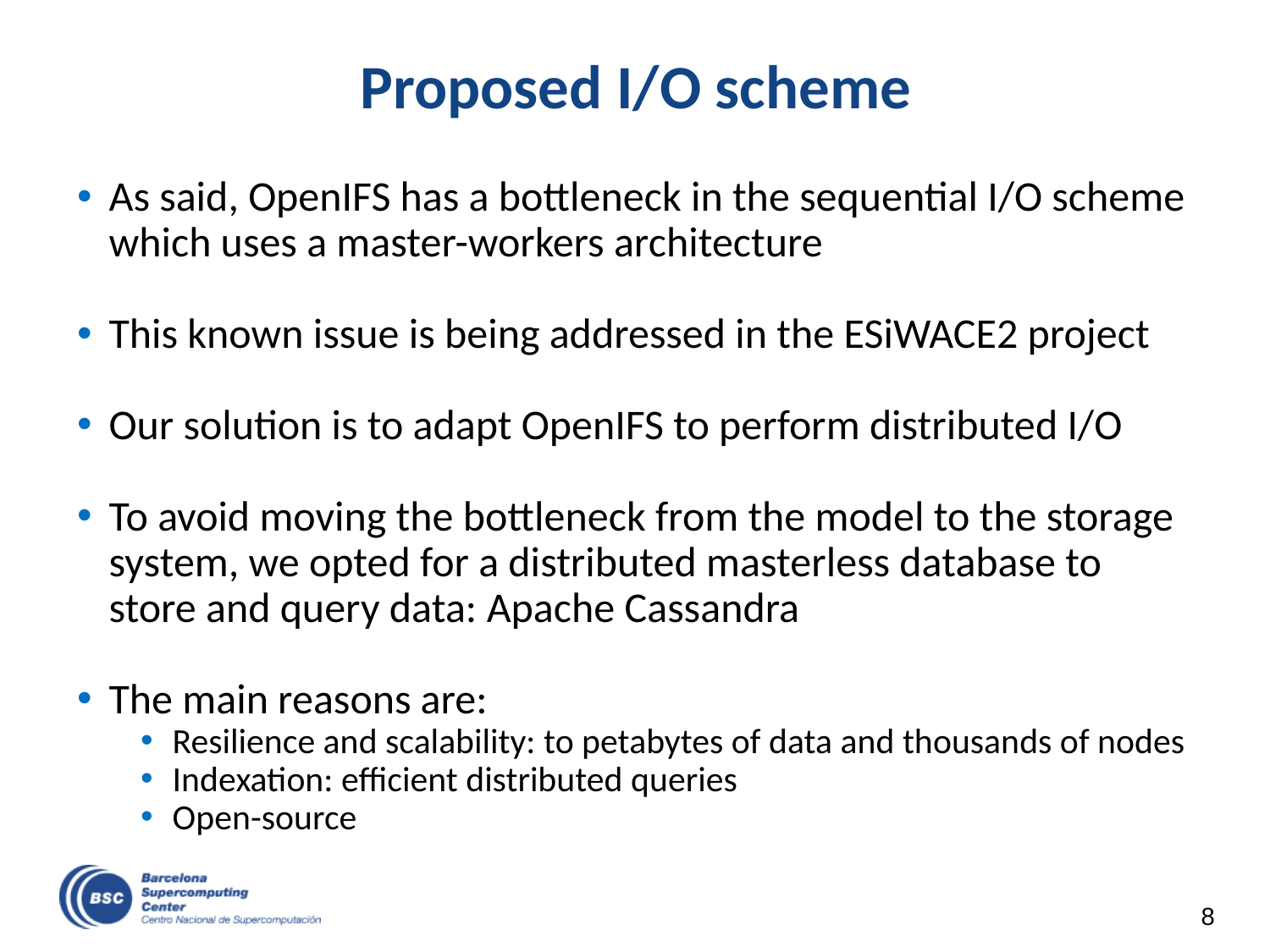

# Proposed I/O scheme
As said, OpenIFS has a bottleneck in the sequential I/O scheme which uses a master-workers architecture

This known issue is being addressed in the ESiWACE2 project

Our solution is to adapt OpenIFS to perform distributed I/O

To avoid moving the bottleneck from the model to the storage system, we opted for a distributed masterless database to store and query data: Apache Cassandra

The main reasons are:
Resilience and scalability: to petabytes of data and thousands of nodes
Indexation: efficient distributed queries
Open-source

8